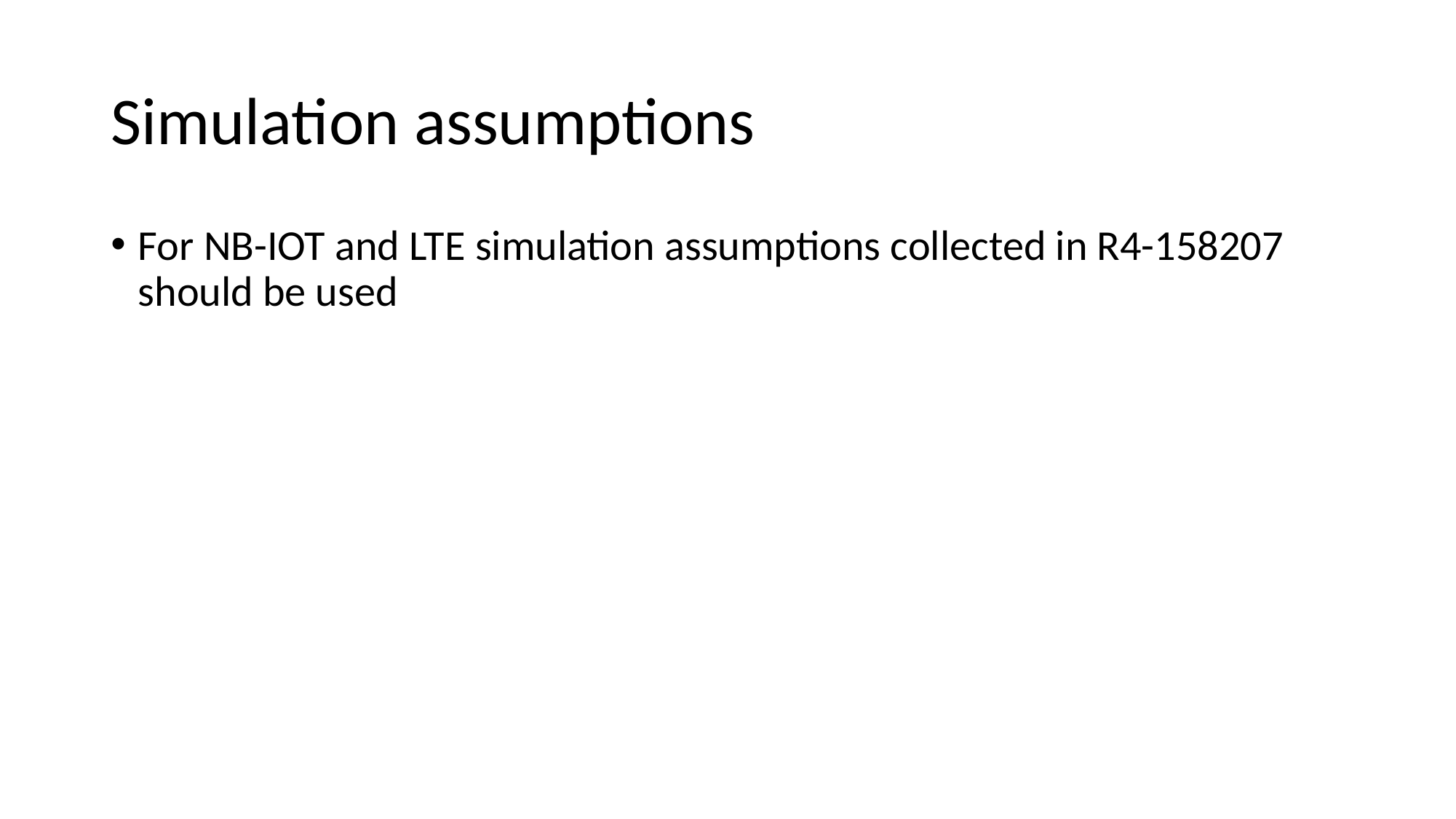

# Simulation assumptions
For NB-IOT and LTE simulation assumptions collected in R4-158207 should be used